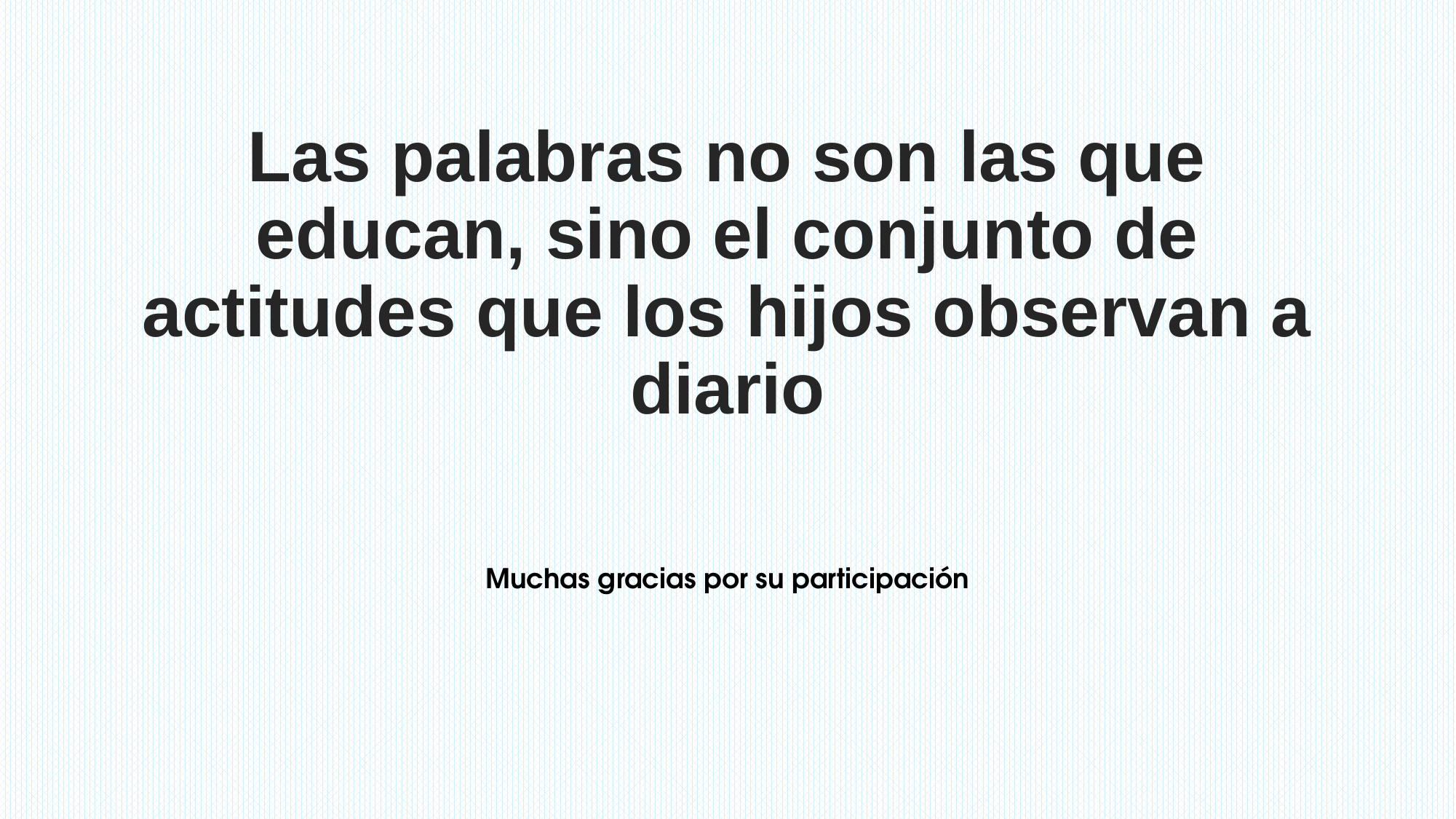

# Las palabras no son las que educan, sino el conjunto de actitudes que los hijos observan a diario
Muchas gracias por su participación